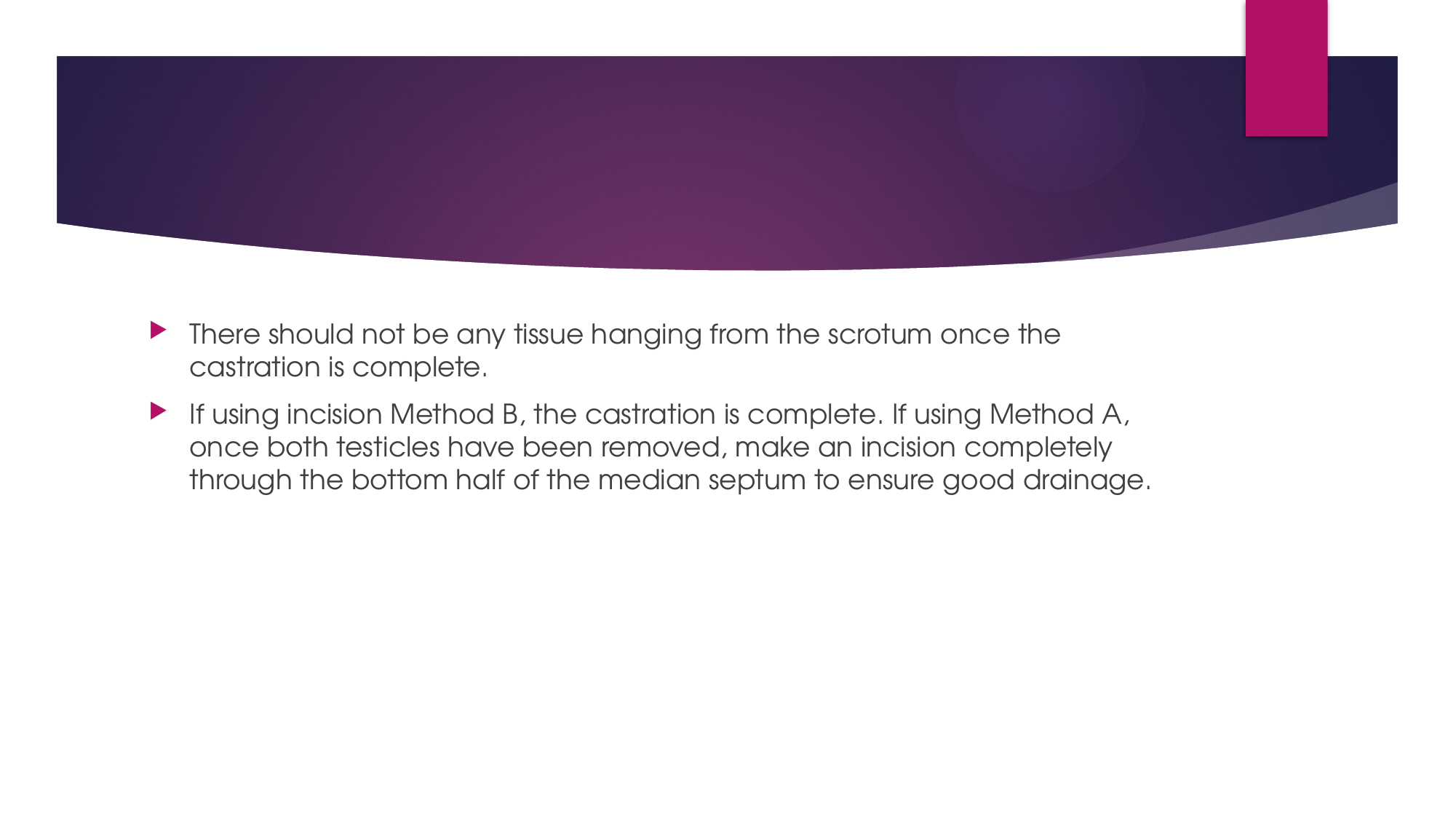

There should not be any tissue hanging from the scrotum once the castration is complete.
If using incision Method B, the castration is complete. If using Method A, once both testicles have been removed, make an incision completely through the bottom half of the median septum to ensure good drainage.